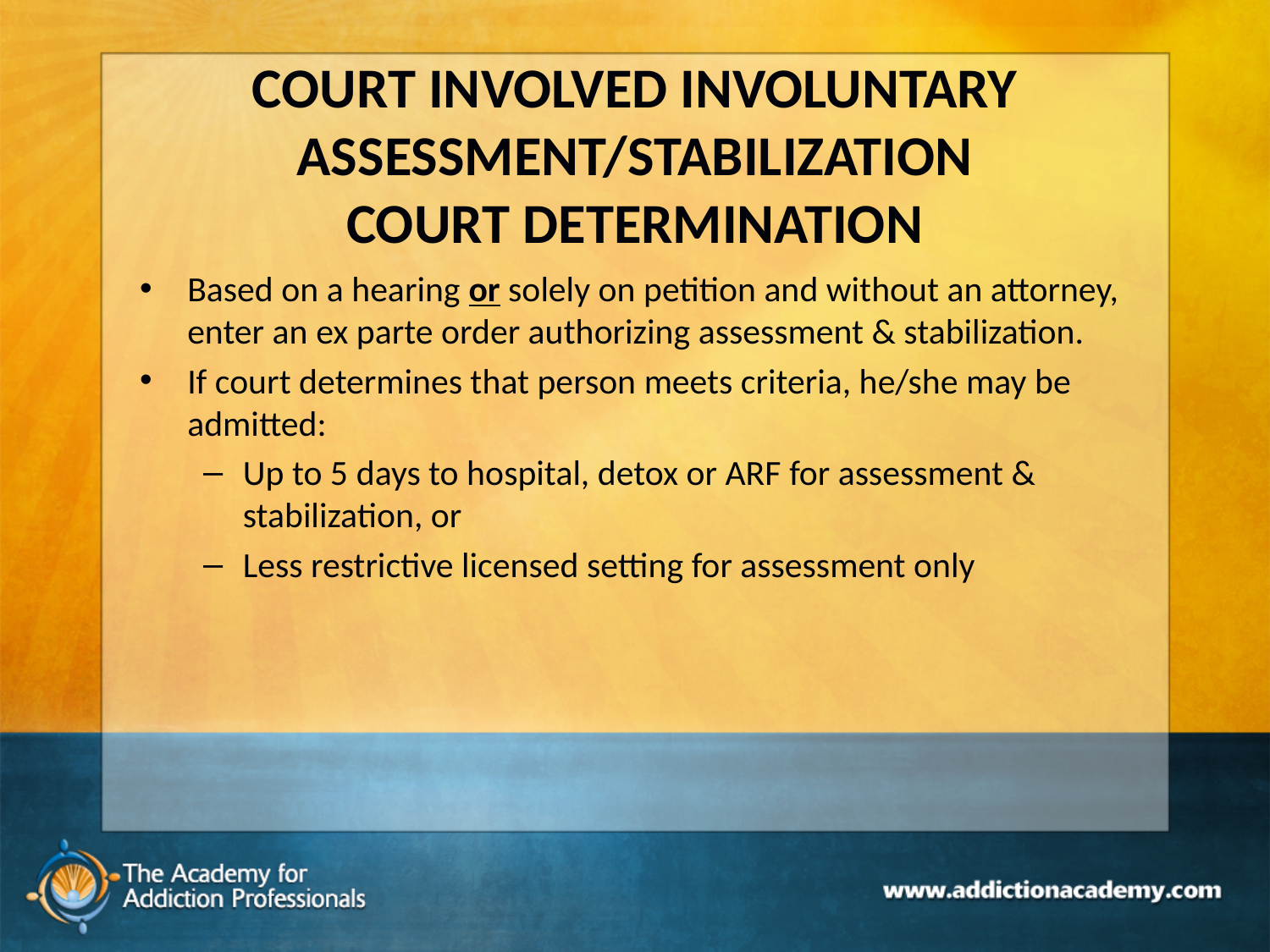

# COURT INVOLVED INVOLUNTARY ASSESSMENT/STABILIZATION COURT DETERMINATION
Based on a hearing or solely on petition and without an attorney, enter an ex parte order authorizing assessment & stabilization.
If court determines that person meets criteria, he/she may be admitted:
Up to 5 days to hospital, detox or ARF for assessment & stabilization, or
Less restrictive licensed setting for assessment only

145